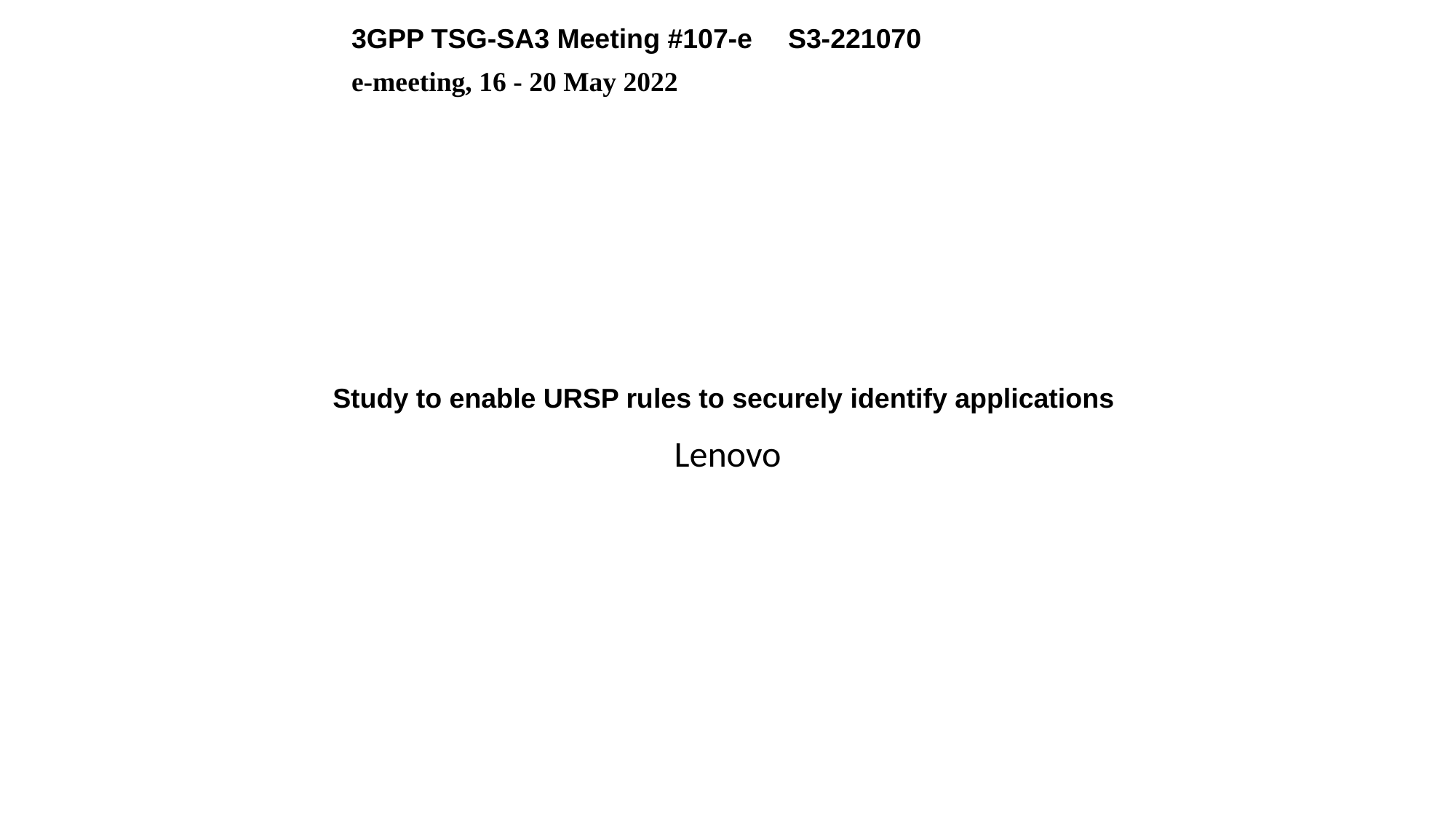

3GPP TSG-SA3 Meeting #107-e 	S3-221070
e-meeting, 16 - 20 May 2022
# Study to enable URSP rules to securely identify applications
Lenovo